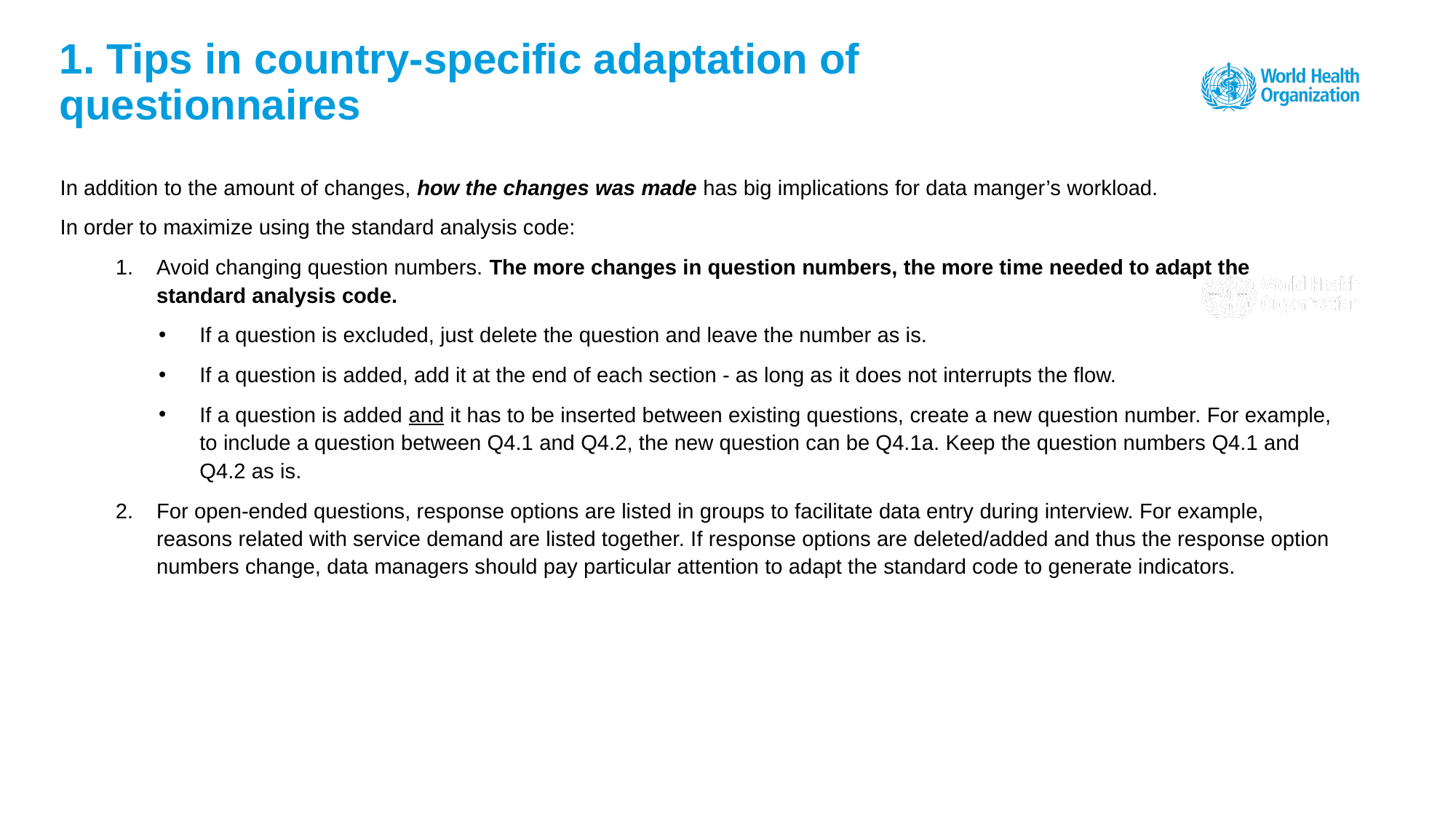

# 1. Tips in country-specific adaptation of questionnaires
In addition to the amount of changes, how the changes was made has big implications for data manger’s workload.
In order to maximize using the standard analysis code:
Avoid changing question numbers. The more changes in question numbers, the more time needed to adapt the standard analysis code.
If a question is excluded, just delete the question and leave the number as is.
If a question is added, add it at the end of each section - as long as it does not interrupts the flow.
If a question is added and it has to be inserted between existing questions, create a new question number. For example, to include a question between Q4.1 and Q4.2, the new question can be Q4.1a. Keep the question numbers Q4.1 and Q4.2 as is.
For open-ended questions, response options are listed in groups to facilitate data entry during interview. For example, reasons related with service demand are listed together. If response options are deleted/added and thus the response option numbers change, data managers should pay particular attention to adapt the standard code to generate indicators.